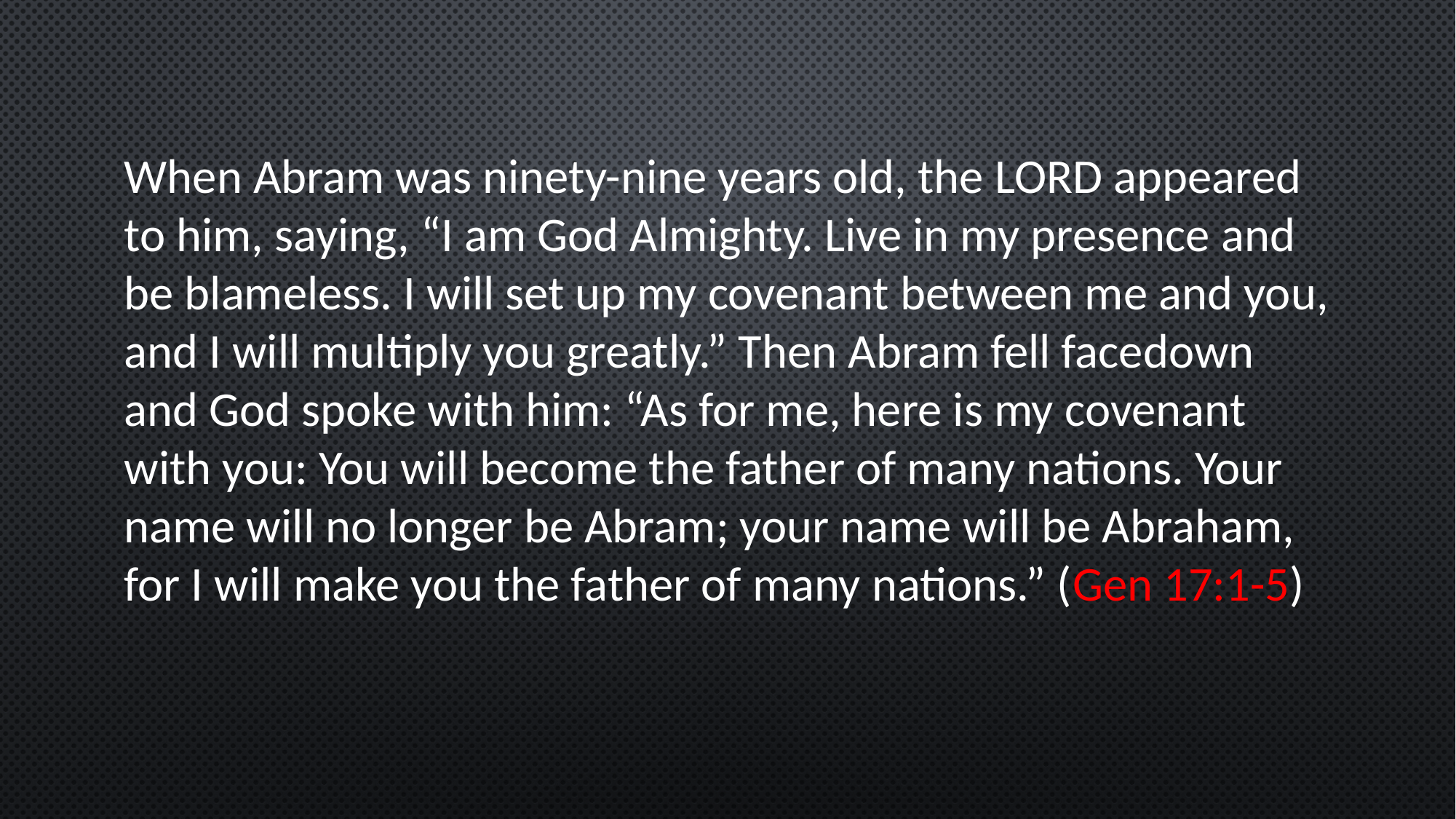

When Abram was ninety-nine years old, the Lord appeared to him, saying, “I am God Almighty. Live in my presence and be blameless. I will set up my covenant between me and you, and I will multiply you greatly.” Then Abram fell facedown and God spoke with him: “As for me, here is my covenant with you: You will become the father of many nations. Your name will no longer be Abram; your name will be Abraham, for I will make you the father of many nations.” (Gen 17:1-5)